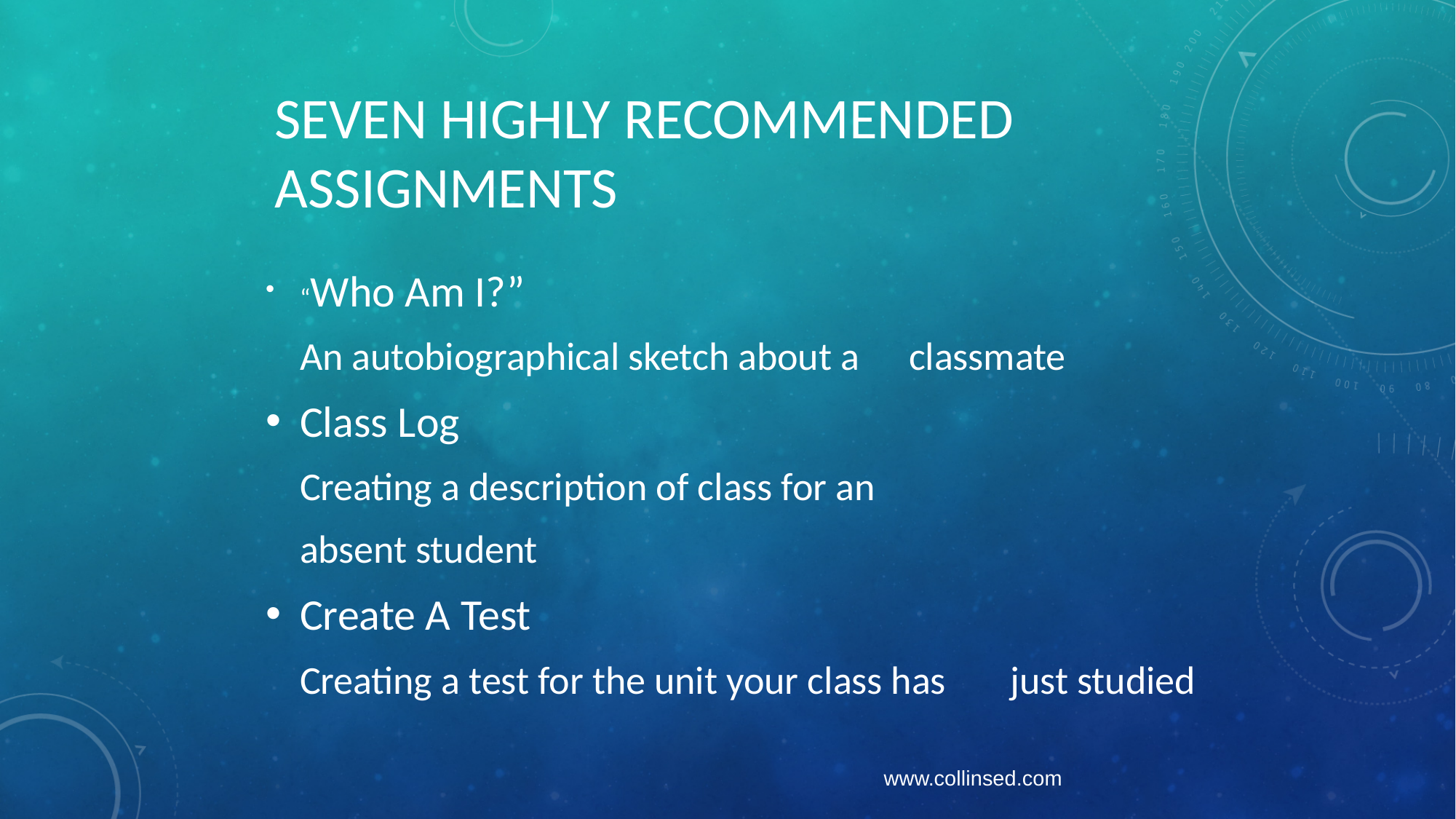

# Seven Highly Recommended Assignments
“Who Am I?”
		An autobiographical sketch about a 	classmate
Class Log
		Creating a description of class for an
		absent student
Create A Test
		Creating a test for the unit your class has 	just studied
www.collinsed.com